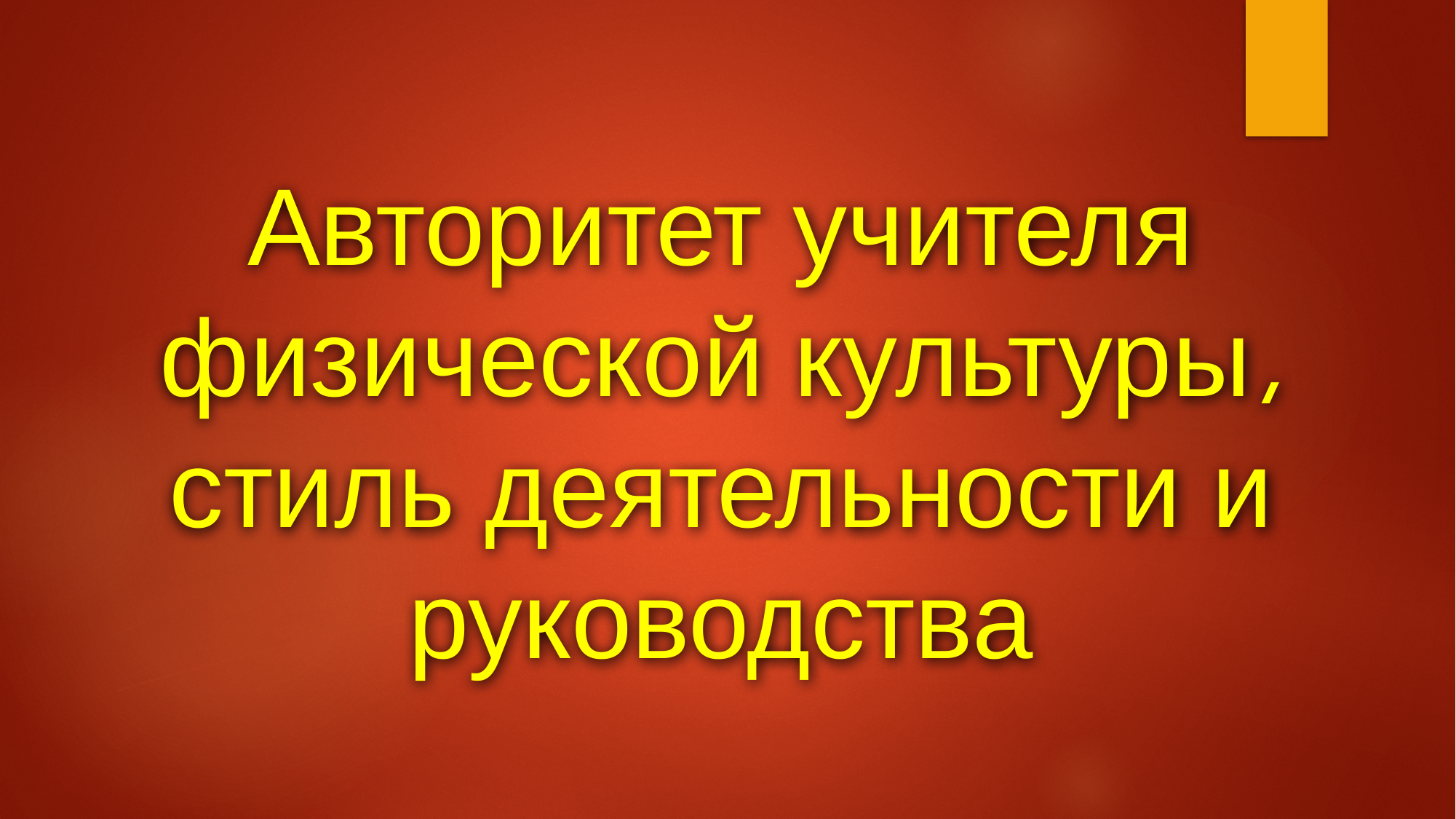

# Авторитет учителя физической культуры, стиль деятельности и руководства